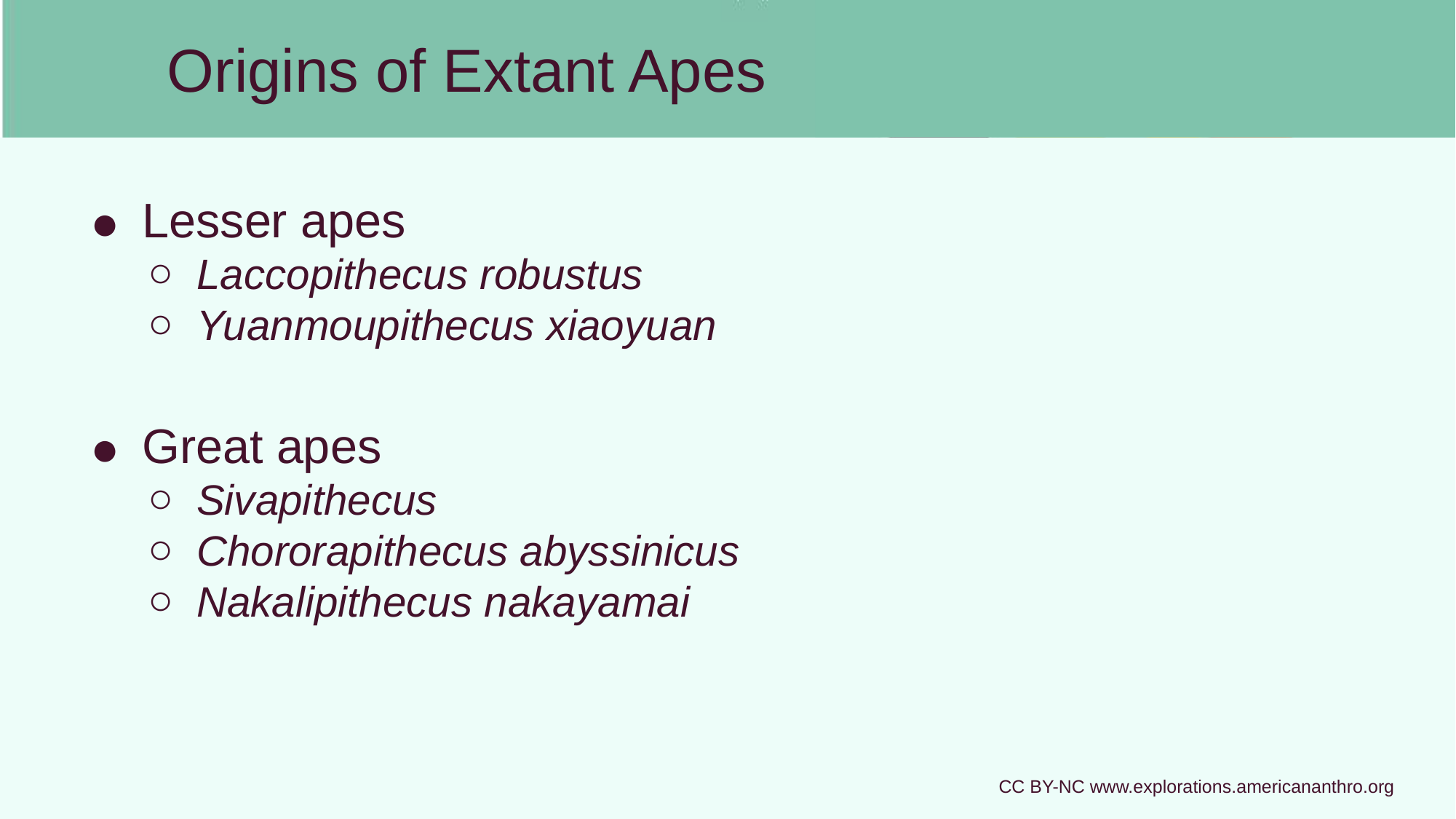

# Origins of Extant Apes
Lesser apes
Laccopithecus robustus
Yuanmoupithecus xiaoyuan

Great apes
Sivapithecus
Chororapithecus abyssinicus
Nakalipithecus nakayamai